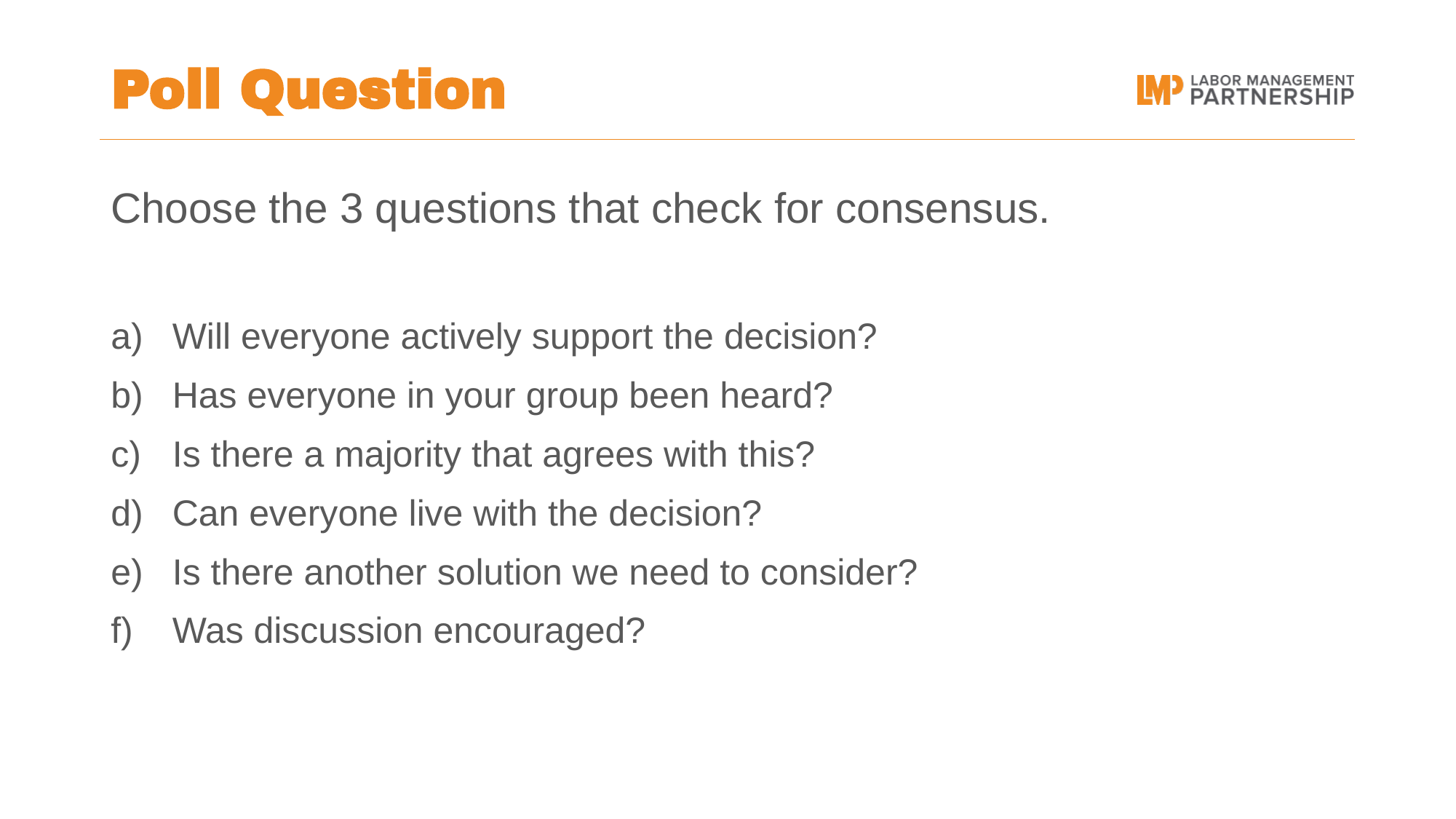

# Poll Question
Choose the 3 questions that check for consensus.

Will everyone actively support the decision?
Has everyone in your group been heard?
Is there a majority that agrees with this?
Can everyone live with the decision?
Is there another solution we need to consider?
Was discussion encouraged?